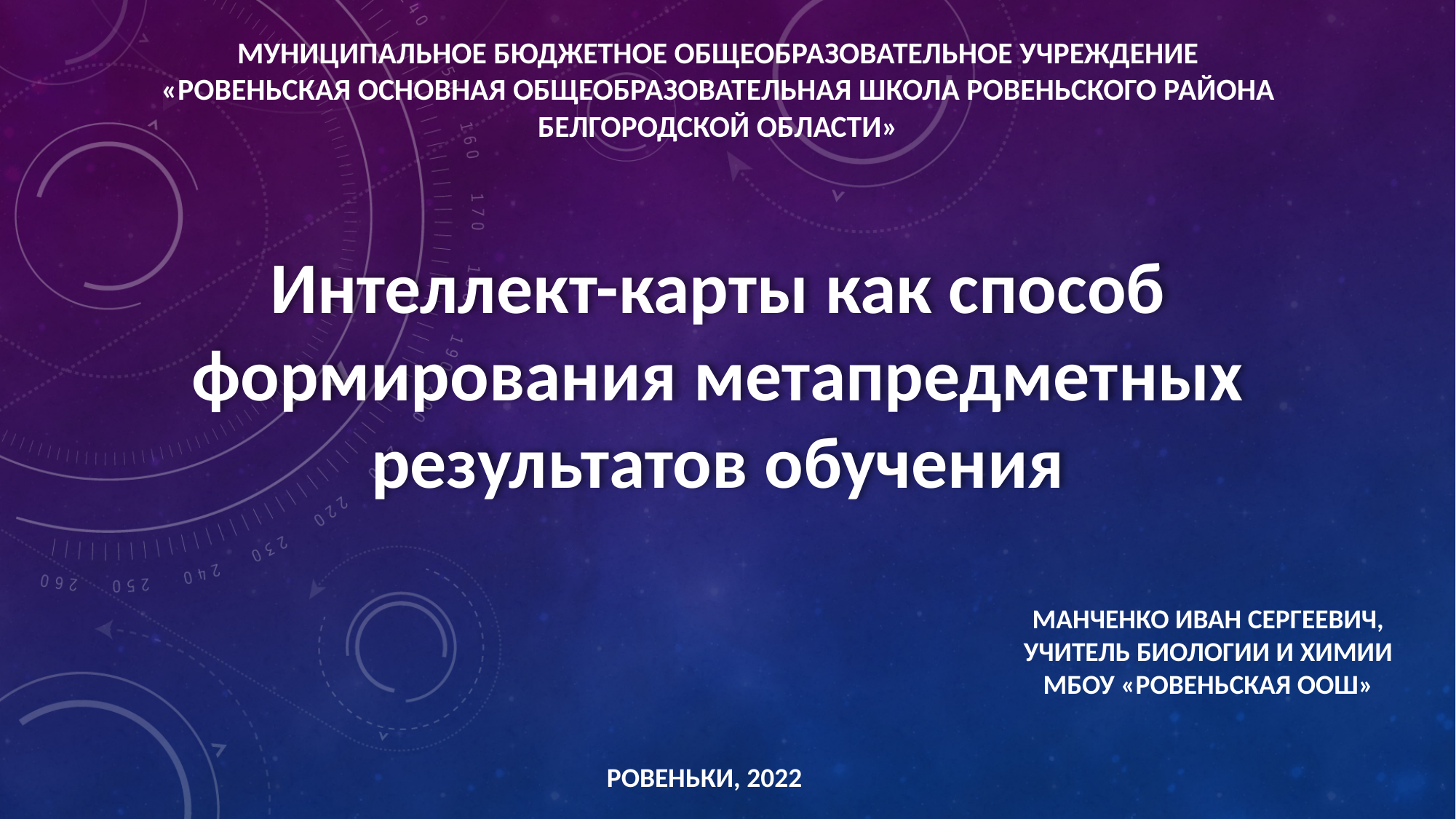

Муниципальное бюджетное общеобразовательное учреждение
«Ровеньская основная общеобразовательная школа Ровеньского района Белгородской области»
Интеллект-карты как способ формирования метапредметных результатов обучения
МАНЧЕНКО ИВАН СЕРГЕЕВИЧ,
УЧИТЕЛЬ БИОЛОГИИ И ХИМИИ
МБОУ «РОВЕНЬСКАЯ ООШ»
Ровеньки, 2022